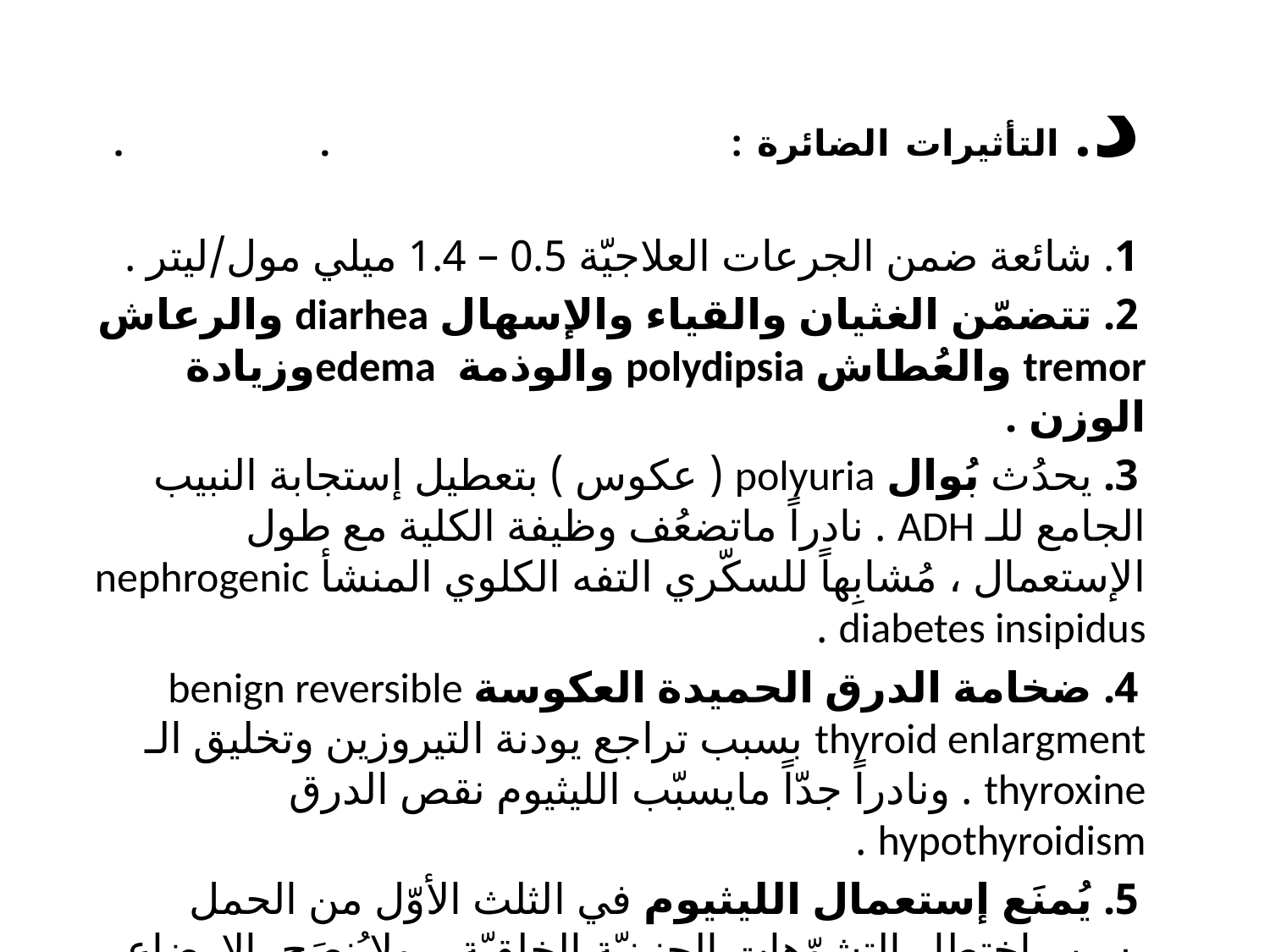

# د. التأثيرات الضائرة :                                           .                     .
     1. شائعة ضمن الجرعات العلاجيّة 0.5 – 1.4 ميلي مول/ليتر .
     2. تتضمّن الغثيان والقياء والإسهال diarhea والرعاش tremor والعُطاش polydipsia والوذمة  edemaوزيادة الوزن .
     3. يحدُث بُوال polyuria ( عكوس ) بتعطيل إستجابة النبيب الجامع للـ ADH . نادراً ماتضعُف وظيفة الكلية مع طول الإستعمال ، مُشابِهاً للسكّري التفه الكلوي المنشأ nephrogenic diabetes insipidus .
     4. ضخامة الدرق الحميدة العكوسة benign reversible thyroid enlargment بسبب تراجع يودنة التيروزين وتخليق الـ thyroxine . ونادراً جدّاً مايسبّب الليثيوم نقص الدرق hypothyroidism .
     5. يُمنَع إستعمال الليثيوم في الثلث الأوّل من الحمل بسبب إختطار التشوّهات الجنينيّة الخلقيّة .. ولايُنصَح بالإرضاع لأنّ الليثيوم يُفرَز في لبن الثدي وقد يُخِلّ بالوليد .